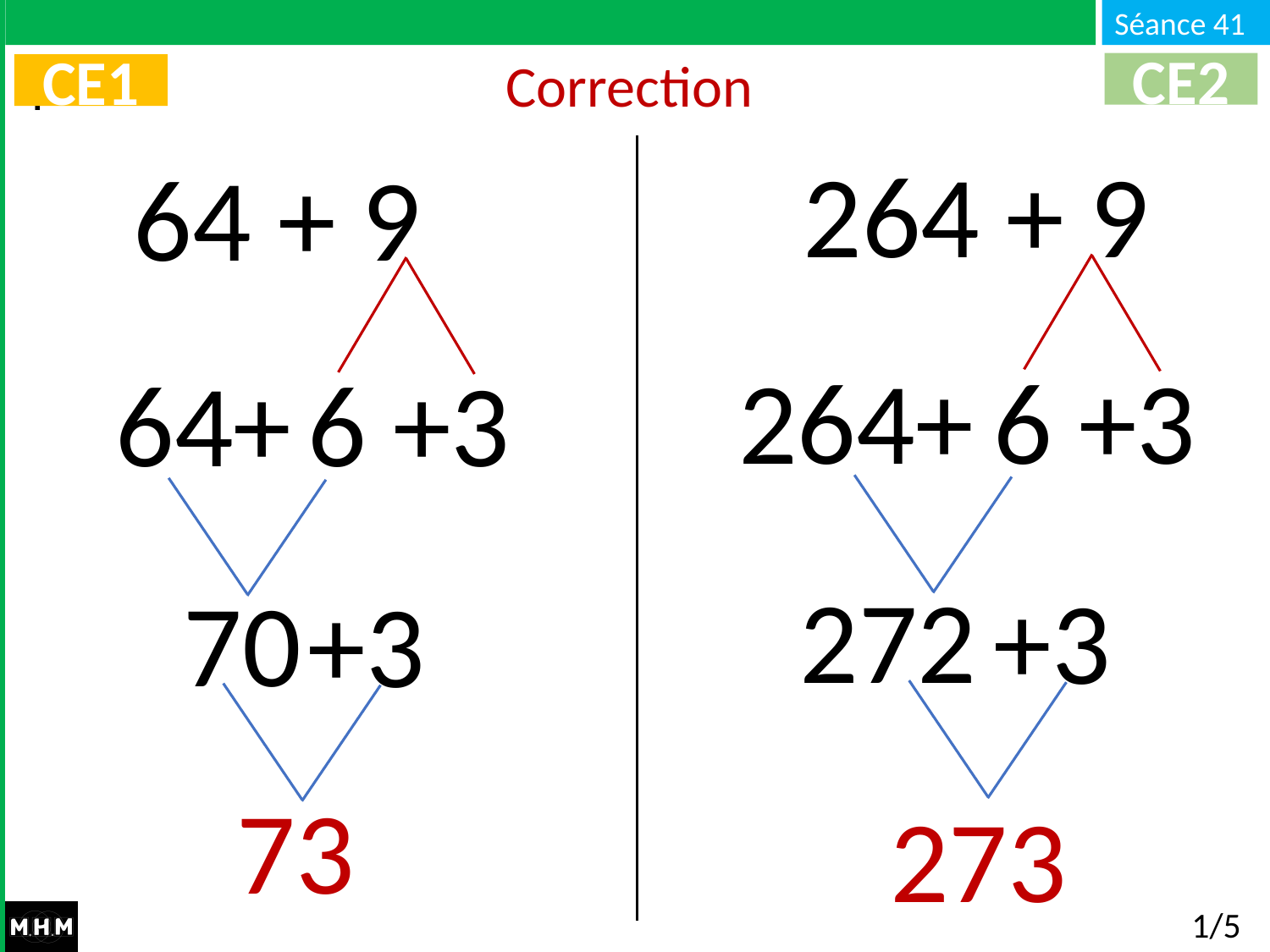

# Correction
CE2
CE1
264 + 9
64 + 9
264+
6 +3
64+
6 +3
272
+3
70
+3
73
273
1/5